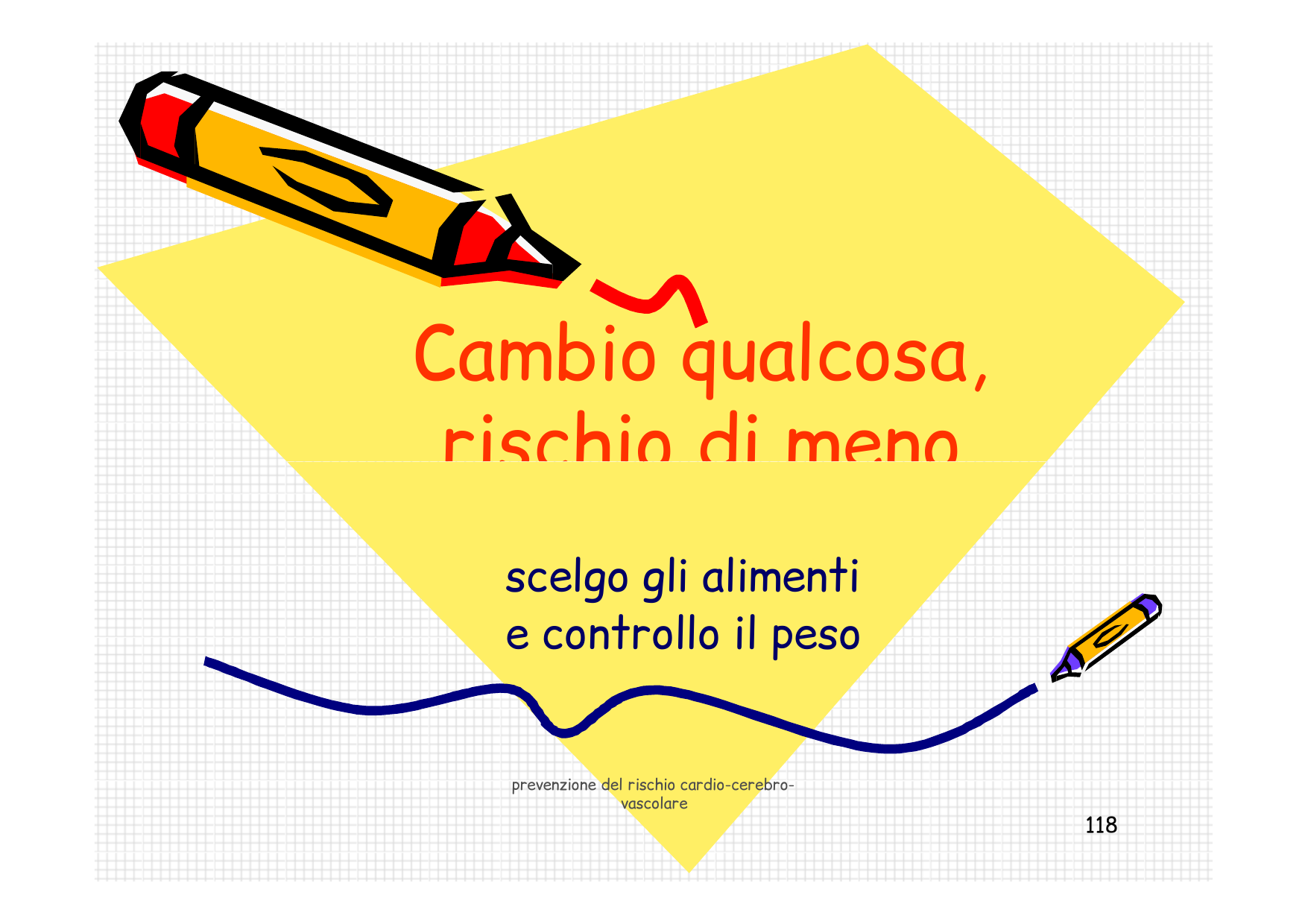

Cambio qualcosa, rischio di meno

scelgo gli alimenti e controllo il peso

prevenzione del rischio cardio-cerebro- vascolare
118